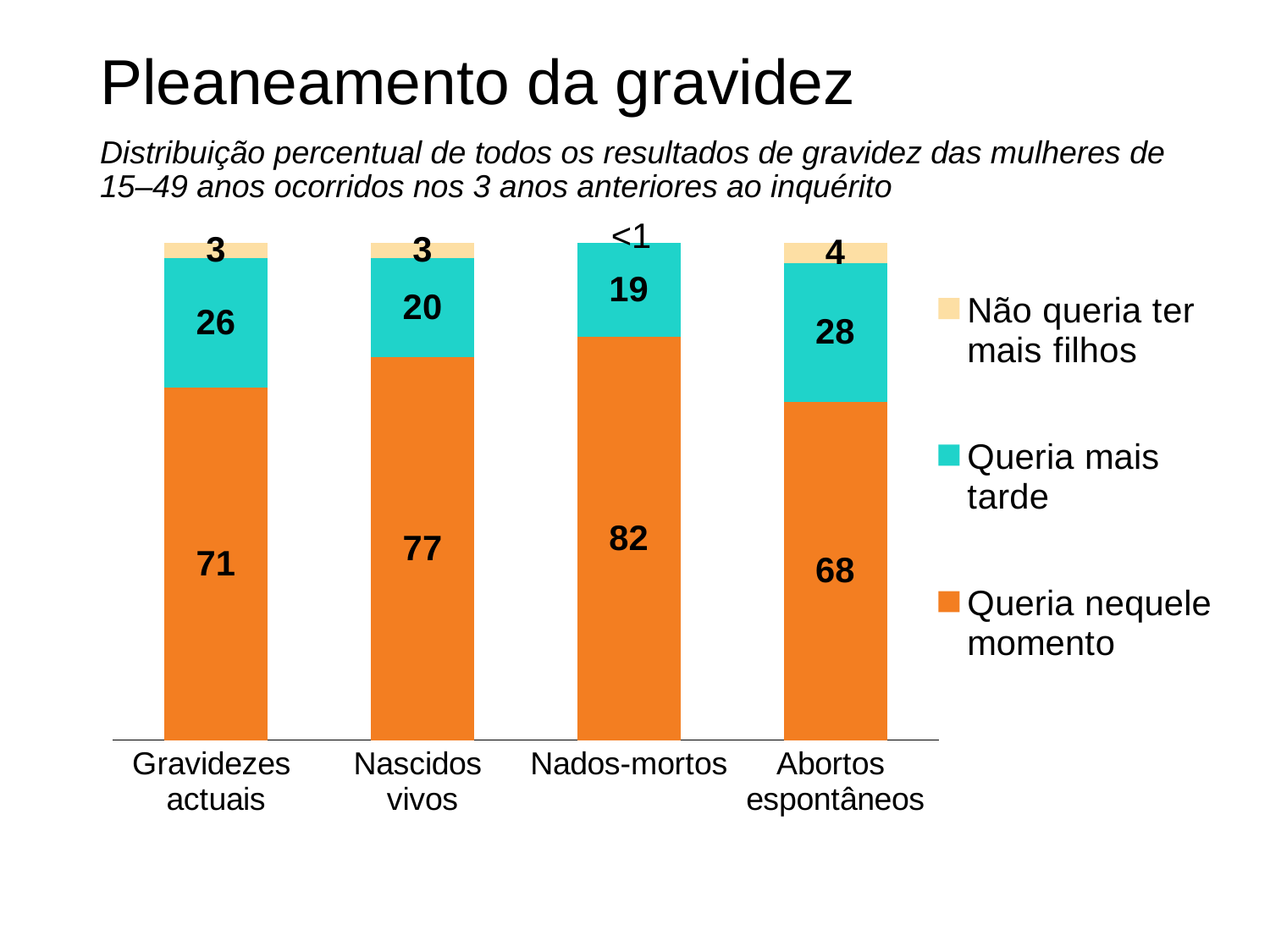

# Pleaneamento da gravidez
Distribuição percentual de todos os resultados de gravidez das mulheres de 15–49 anos ocorridos nos 3 anos anteriores ao inquérito
<1

### Chart

| Category | Queria nequele momento | Queria mais tarde | Não queria ter mais filhos |
|---|---|---|---|
| Gravidezes
actuais | 71.0 | 26.0 | 3.0 |
| Nascidos
vivos | 77.0 | 20.0 | 3.0 |
| Nados-mortos | 82.0 | 19.0 | 0.0 |
| Abortos
espontâneos | 68.0 | 28.0 | 4.0 |